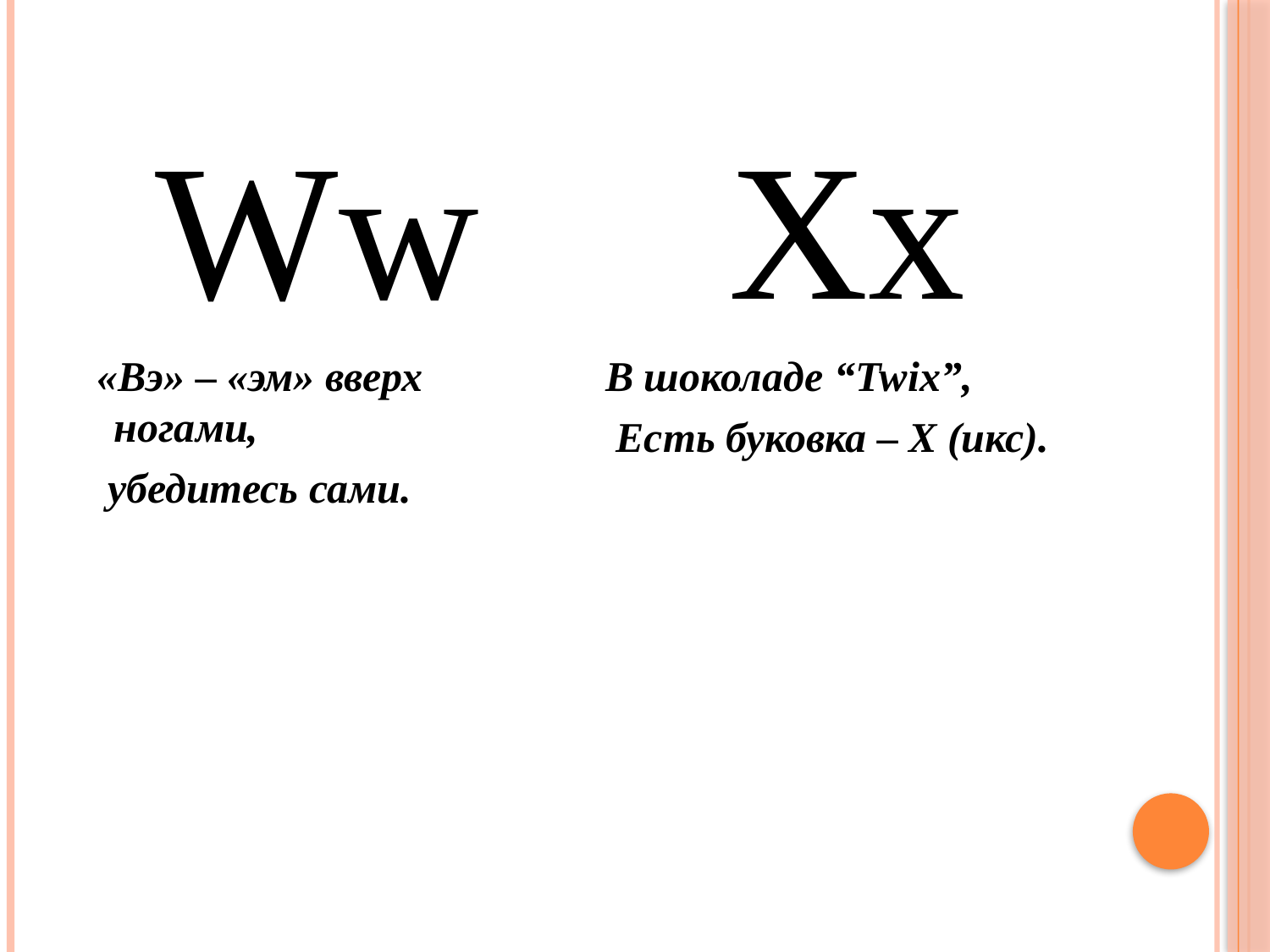

Ww
  «Вэ» – «эм» вверх ногами,
   убедитесь сами.

Xx
В шоколаде “Twix”,
 Есть буковка – Х (икс).